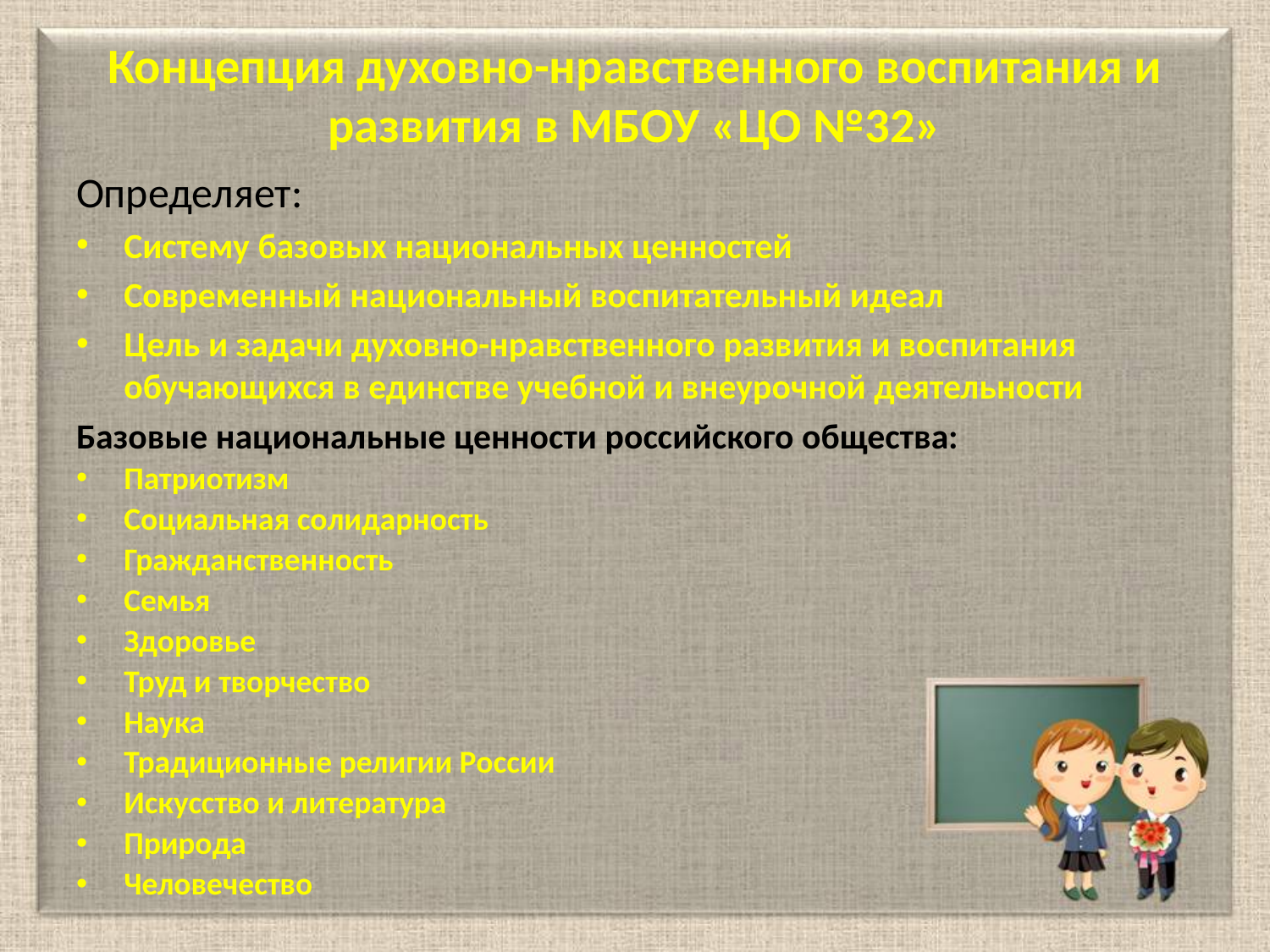

# Концепция духовно-нравственного воспитания и развития в МБОУ «ЦО №32»
Определяет:
Систему базовых национальных ценностей
Современный национальный воспитательный идеал
Цель и задачи духовно-нравственного развития и воспитания обучающихся в единстве учебной и внеурочной деятельности
Базовые национальные ценности российского общества:
Патриотизм
Социальная солидарность
Гражданственность
Семья
Здоровье
Труд и творчество
Наука
Традиционные религии России
Искусство и литература
Природа
Человечество